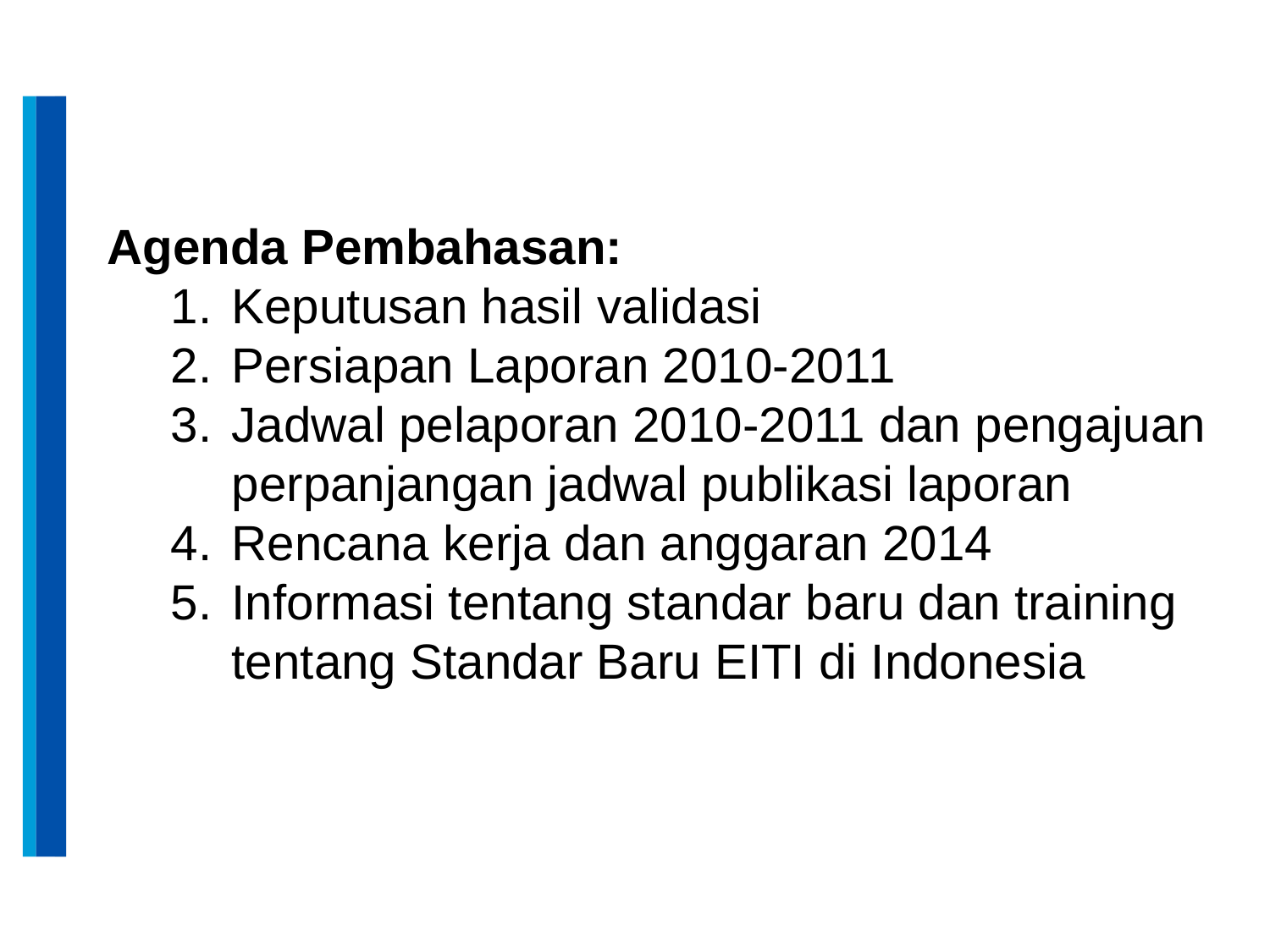

Agenda Pembahasan:
Keputusan hasil validasi
Persiapan Laporan 2010-2011
Jadwal pelaporan 2010-2011 dan pengajuan perpanjangan jadwal publikasi laporan
Rencana kerja dan anggaran 2014
Informasi tentang standar baru dan training tentang Standar Baru EITI di Indonesia